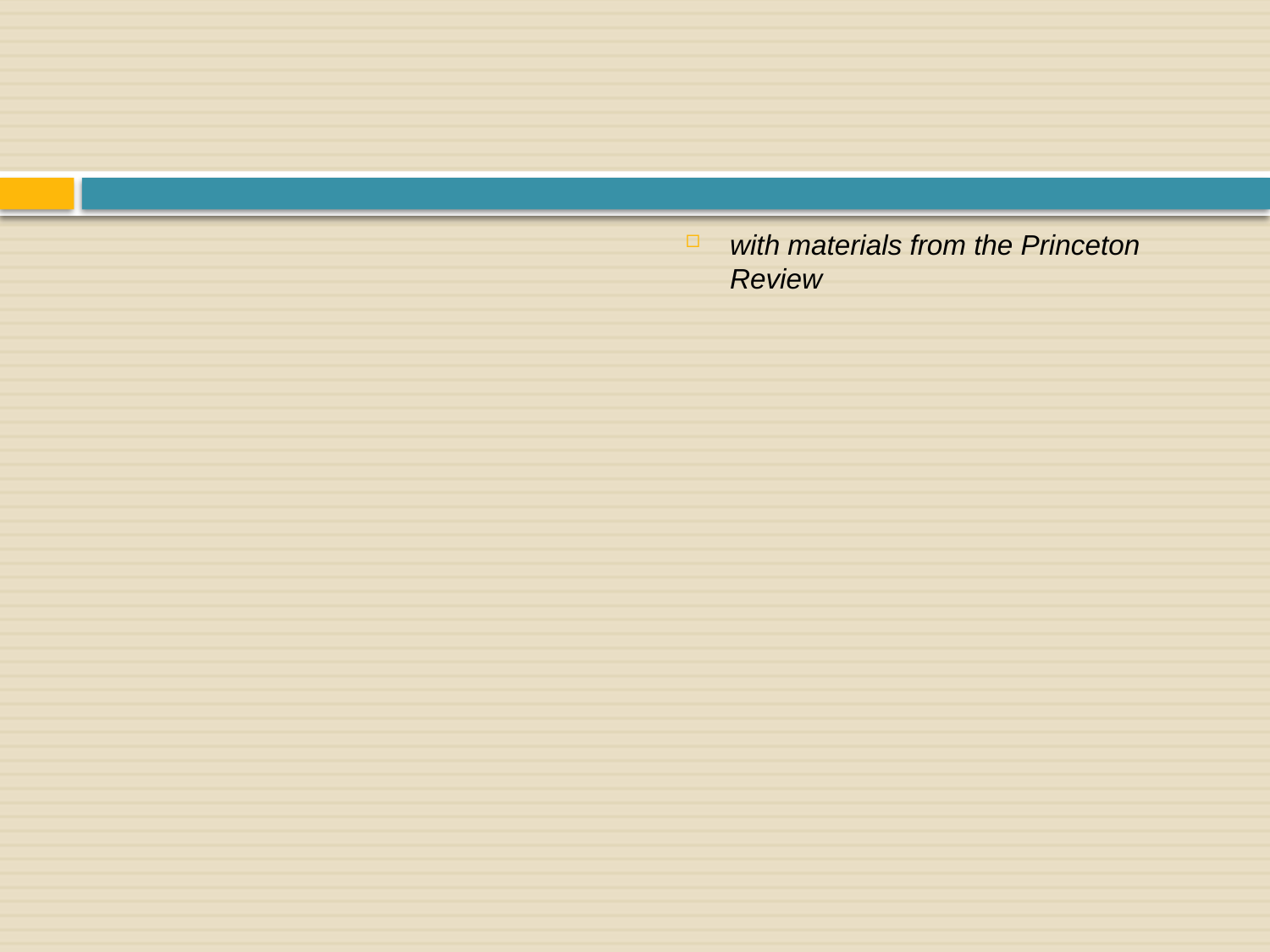

#

with materials from the Princeton Review